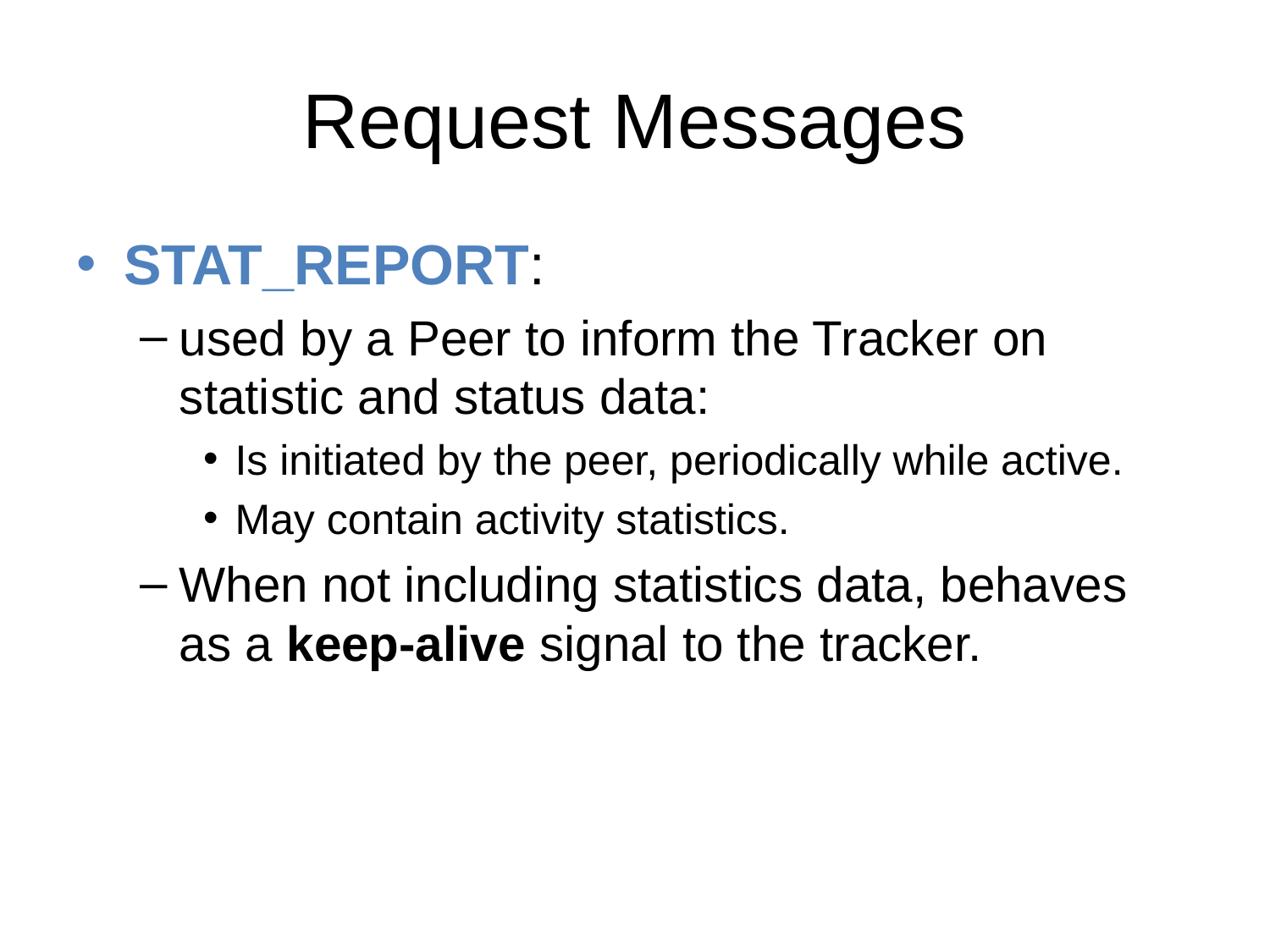

# Request Messages
STAT_REPORT:
used by a Peer to inform the Tracker on statistic and status data:
Is initiated by the peer, periodically while active.
May contain activity statistics.
When not including statistics data, behaves as a keep-alive signal to the tracker.